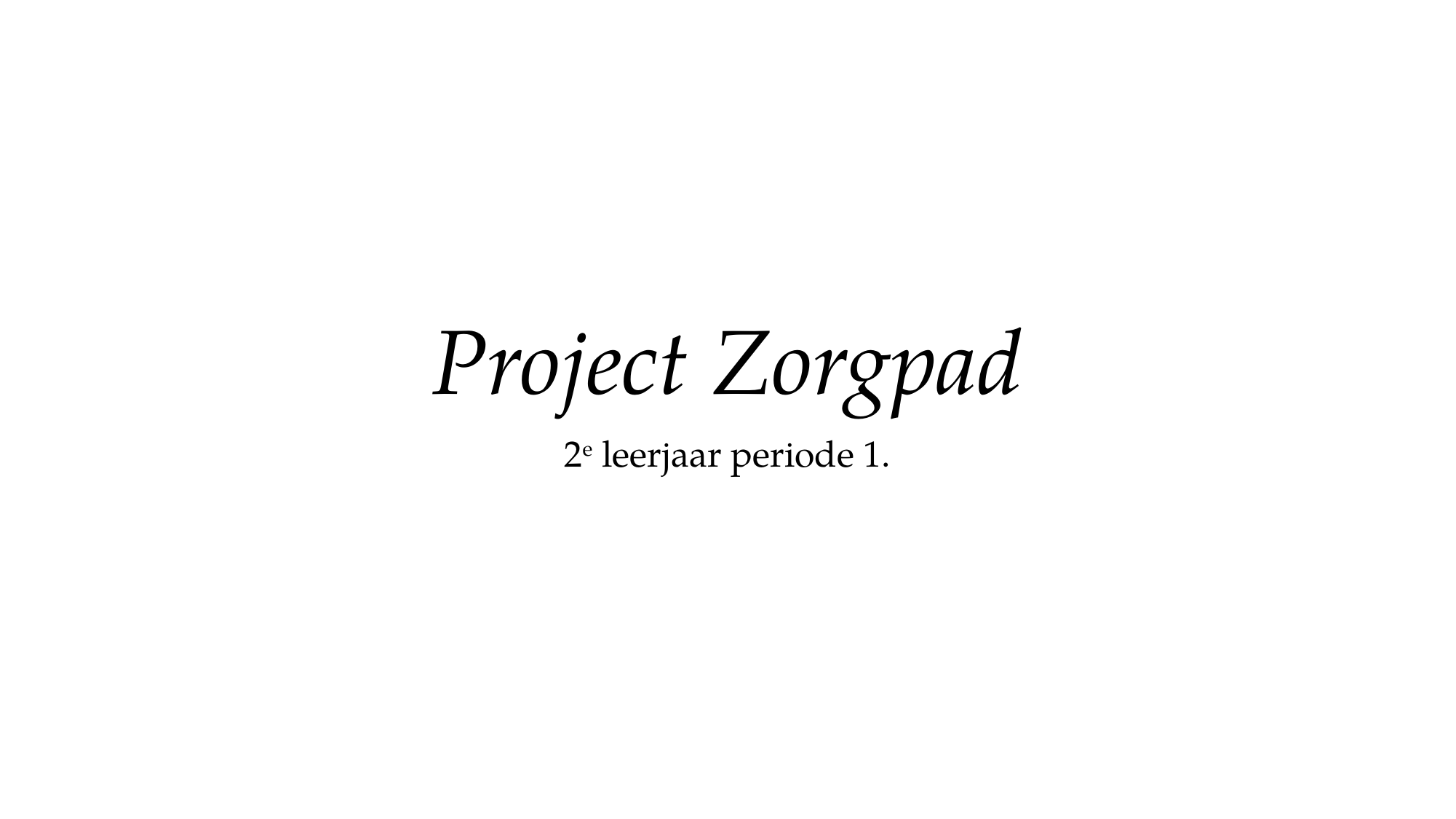

# Project Zorgpad
2e leerjaar periode 1.